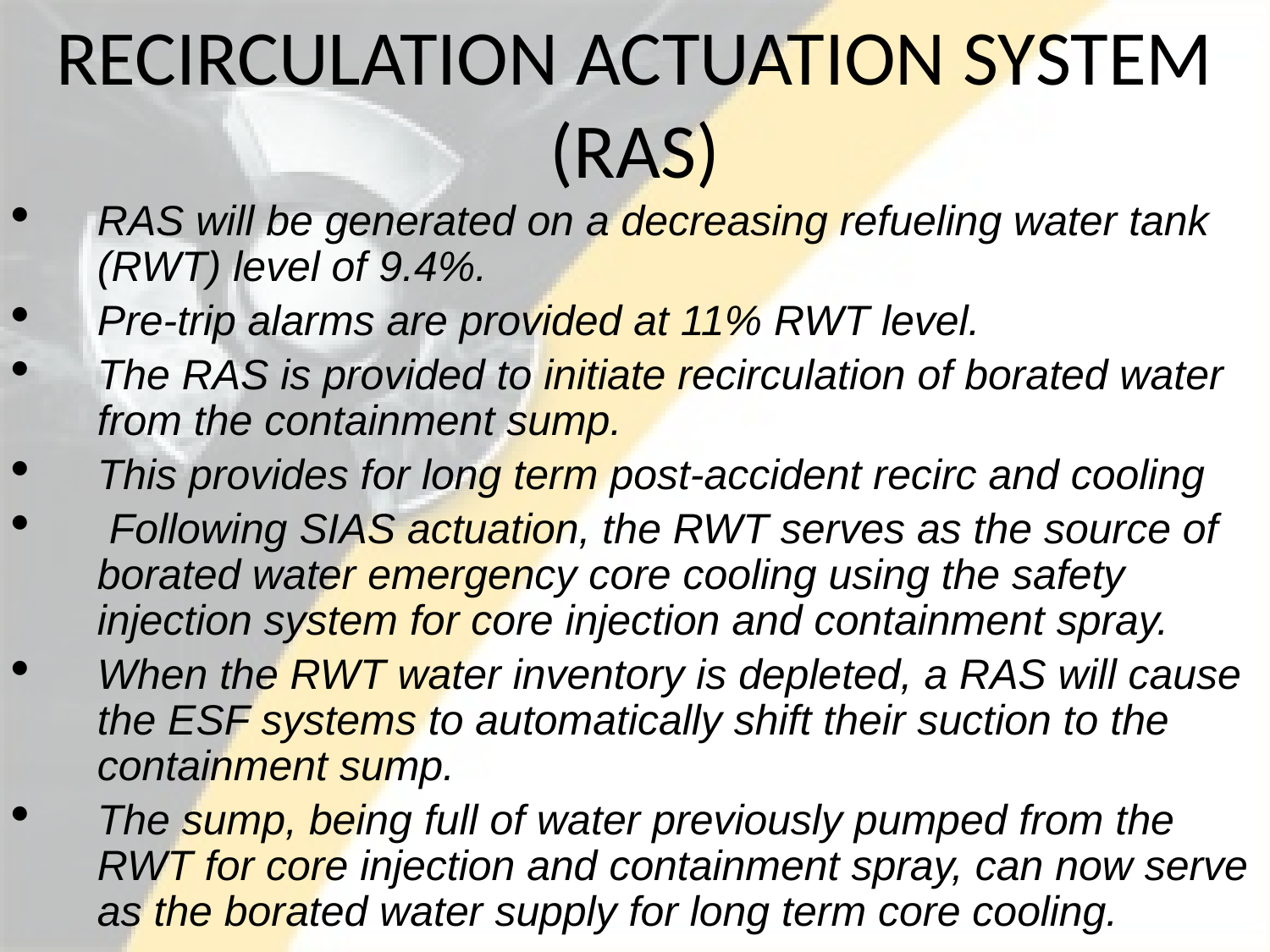

# RECIRCULATION ACTUATION SYSTEM (RAS)
RAS will be generated on a decreasing refueling water tank (RWT) level of 9.4%.
Pre-trip alarms are provided at 11% RWT level.
The RAS is provided to initiate recirculation of borated water from the containment sump.
This provides for long term post-accident recirc and cooling
 Following SIAS actuation, the RWT serves as the source of borated water emergency core cooling using the safety injection system for core injection and containment spray.
When the RWT water inventory is depleted, a RAS will cause the ESF systems to automatically shift their suction to the containment sump.
The sump, being full of water previously pumped from the RWT for core injection and containment spray, can now serve as the borated water supply for long term core cooling.